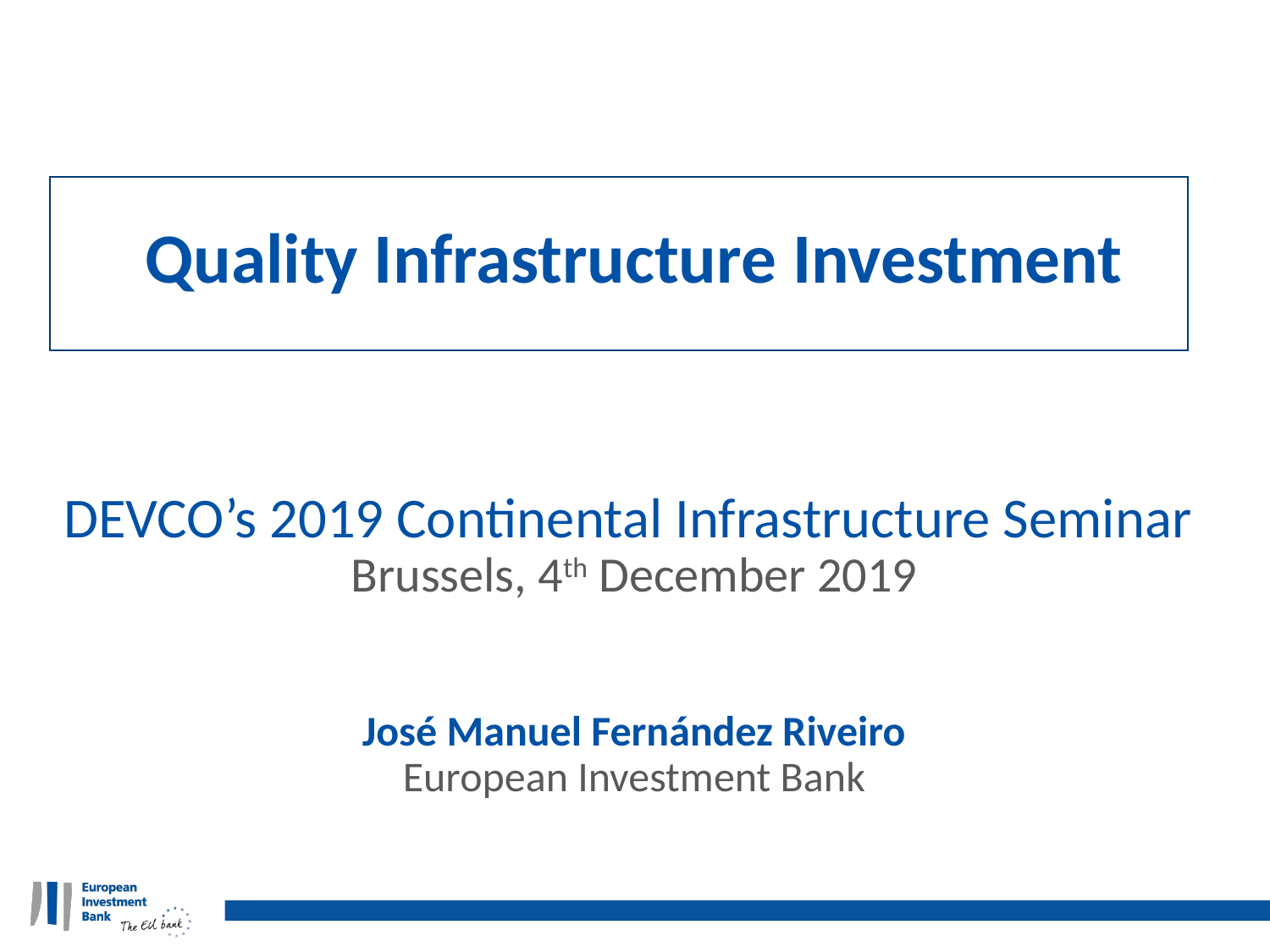

Quality Infrastructure Investment
DEVCO’s 2019 Continental Infrastructure Seminar
Brussels, 4th December 2019
José Manuel Fernández Riveiro
European Investment Bank